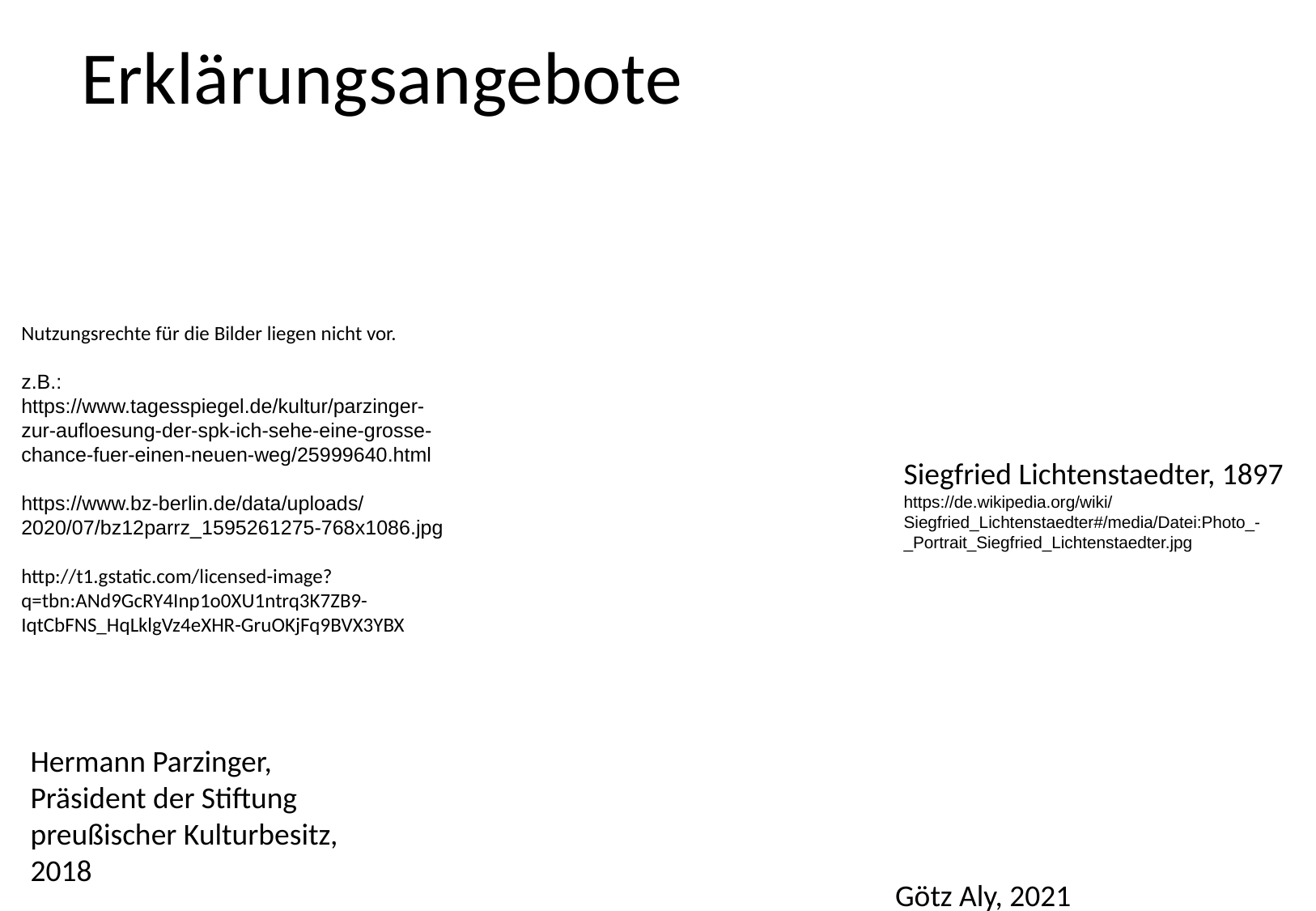

# Erklärungsangebote
Nutzungsrechte für die Bilder liegen nicht vor.

z.B.: https://www.tagesspiegel.de/kultur/parzinger-zur-aufloesung-der-spk-ich-sehe-eine-grosse-chance-fuer-einen-neuen-weg/25999640.html

https://www.bz-berlin.de/data/uploads/2020/07/bz12parrz_1595261275-768x1086.jpg

http://t1.gstatic.com/licensed-image?q=tbn:ANd9GcRY4Inp1o0XU1ntrq3K7ZB9-IqtCbFNS_HqLklgVz4eXHR-GruOKjFq9BVX3YBX
Siegfried Lichtenstaedter, 1897
https://de.wikipedia.org/wiki/Siegfried_Lichtenstaedter#/media/Datei:Photo_-_Portrait_Siegfried_Lichtenstaedter.jpg

Hermann Parzinger, Präsident der Stiftung preußischer Kulturbesitz, 2018
Götz Aly, 2021